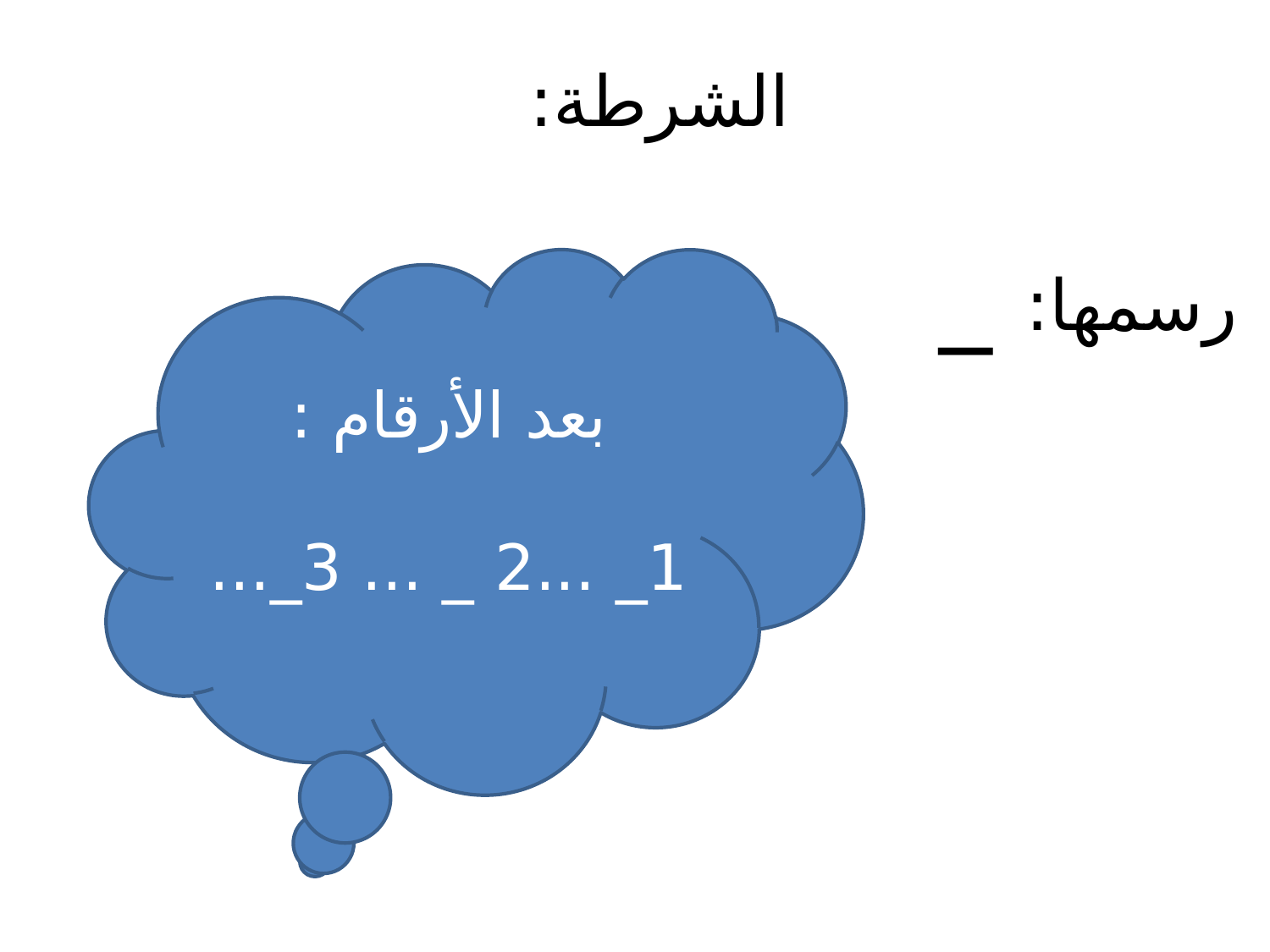

الشرطة:

رسمها: _

بعد الأرقام :

1_ ...2 _ ... 3_...